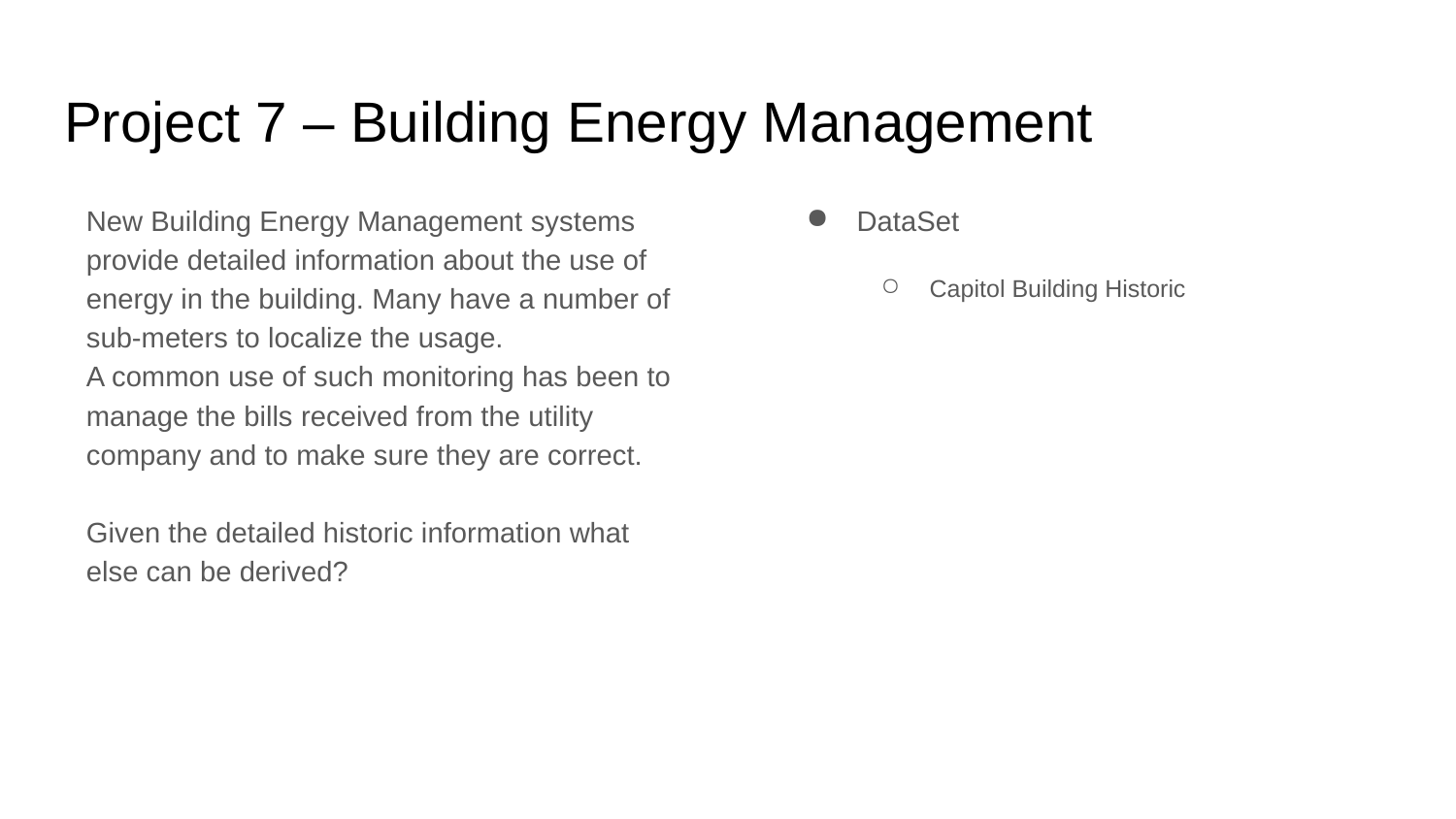

# Project 7 – Building Energy Management
New Building Energy Management systems provide detailed information about the use of energy in the building. Many have a number of sub-meters to localize the usage.
A common use of such monitoring has been to manage the bills received from the utility company and to make sure they are correct.

Given the detailed historic information what else can be derived?
DataSet
Capitol Building Historic